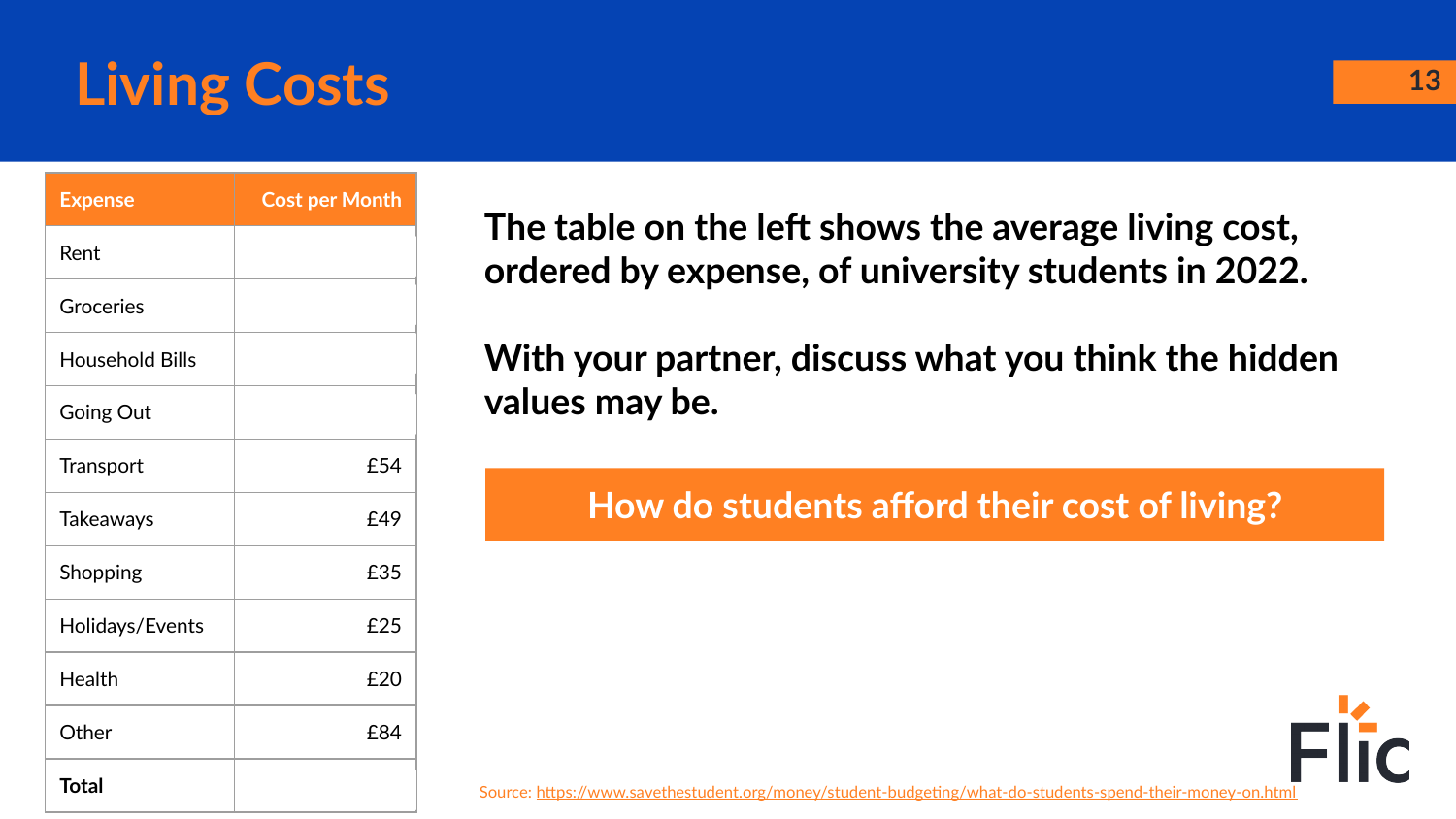

# Living Costs
13
| Expense | Cost per Month |
| --- | --- |
| Rent | £418 |
| Groceries | £116 |
| Household Bills | £64 |
| Going Out | £59 |
| Transport | £54 |
| Takeaways | £49 |
| Shopping | £35 |
| Holidays/Events | £25 |
| Health | £20 |
| Other | £84 |
| Total | £924 |
The table on the left shows the average living cost, ordered by expense, of university students in 2022.

With your partner, discuss what you think the hidden values may be.

How do students afford their cost of living?

Source: https://www.savethestudent.org/money/student-budgeting/what-do-students-spend-their-money-on.html